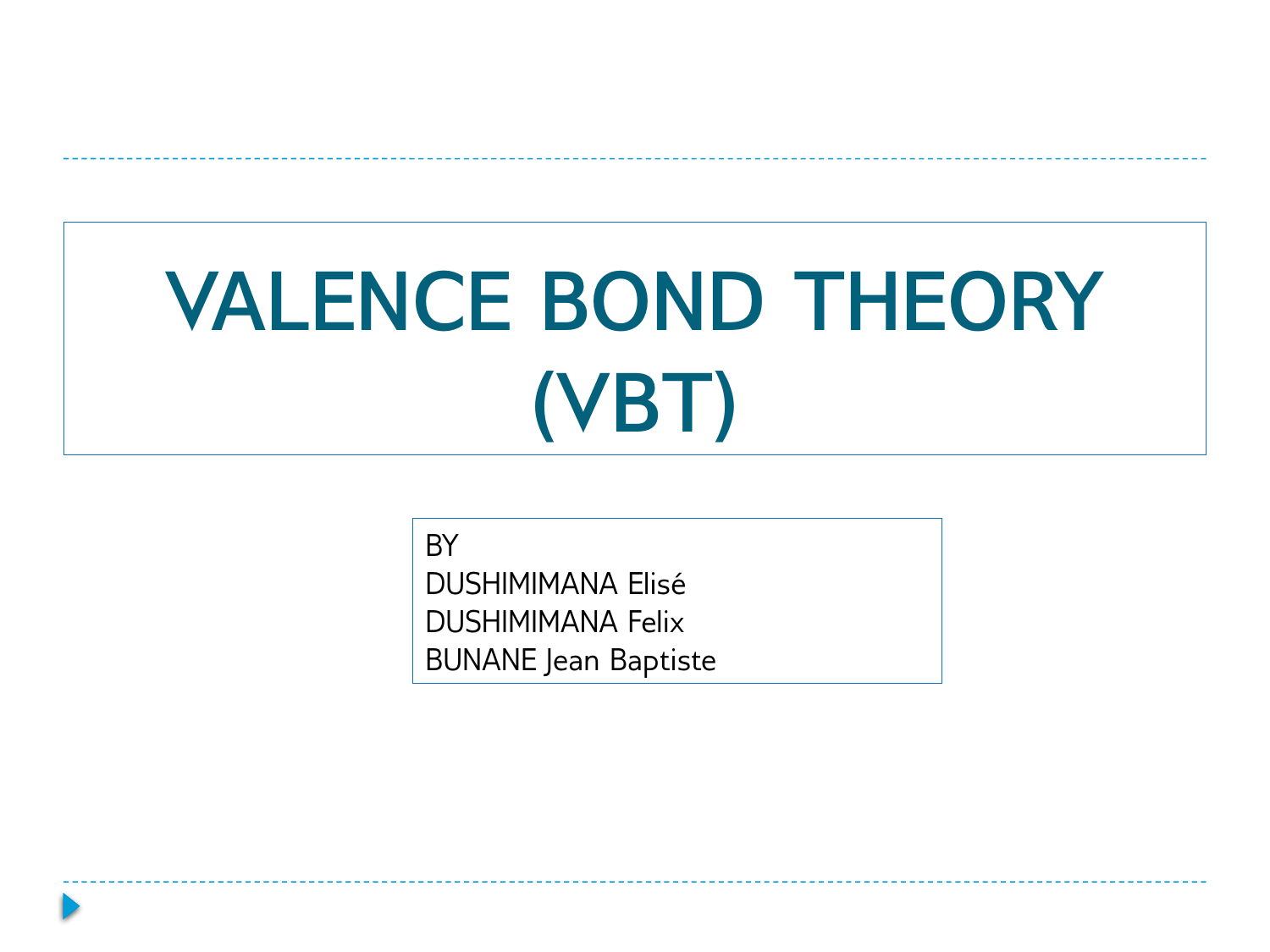

# VALENCE BOND THEORY (VBT)
BY
DUSHIMIMANA Elisé
DUSHIMIMANA Felix
BUNANE Jean Baptiste